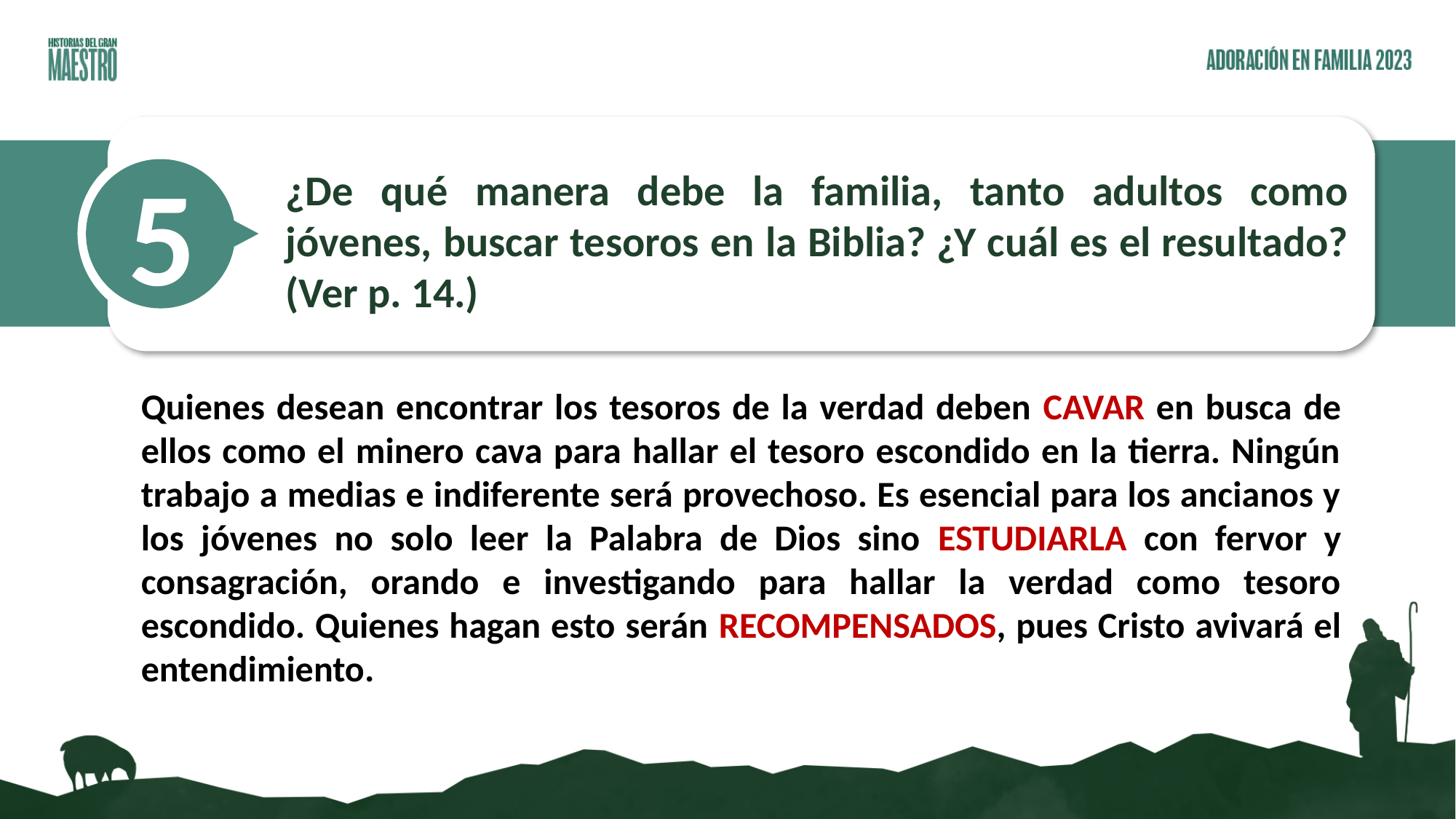

5
¿De qué manera debe la familia, tanto adultos como jóvenes, buscar tesoros en la Biblia? ¿Y cuál es el resultado? (Ver p. 14.)
Quienes desean encontrar los tesoros de la verdad deben CAVAR en busca de ellos como el minero cava para hallar el tesoro escondido en la tierra. Ningún trabajo a medias e indiferente será provechoso. Es esencial para los ancianos y los jóvenes no solo leer la Palabra de Dios sino ESTUDIARLA con fervor y consagración, orando e investigando para hallar la verdad como tesoro escondido. Quienes hagan esto serán RECOMPENSADOS, pues Cristo avivará el entendimiento.